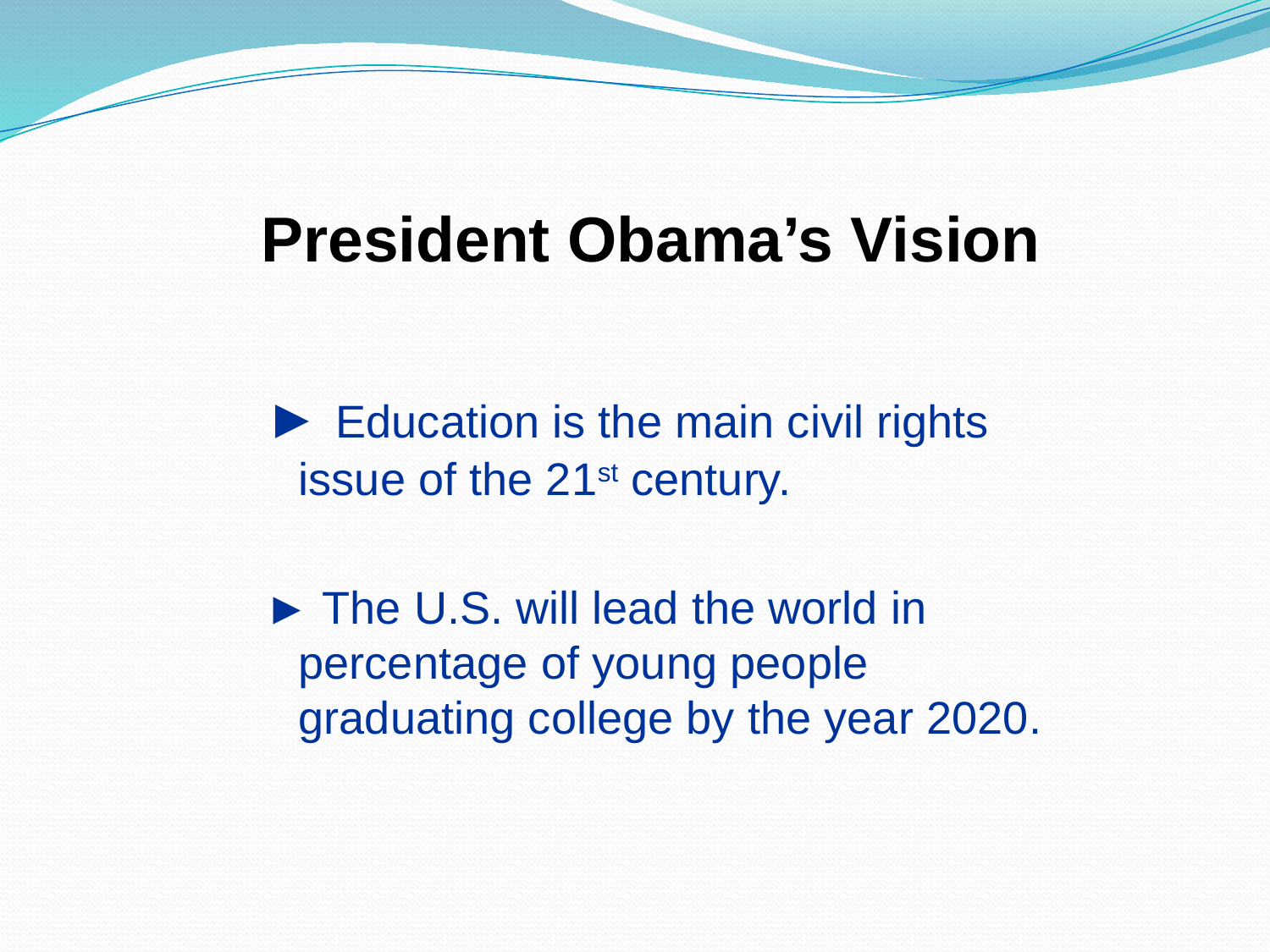

# President Obama’s Vision

► Education is the main civil rights issue of the 21st century.

► The U.S. will lead the world in percentage of young people graduating college by the year 2020.